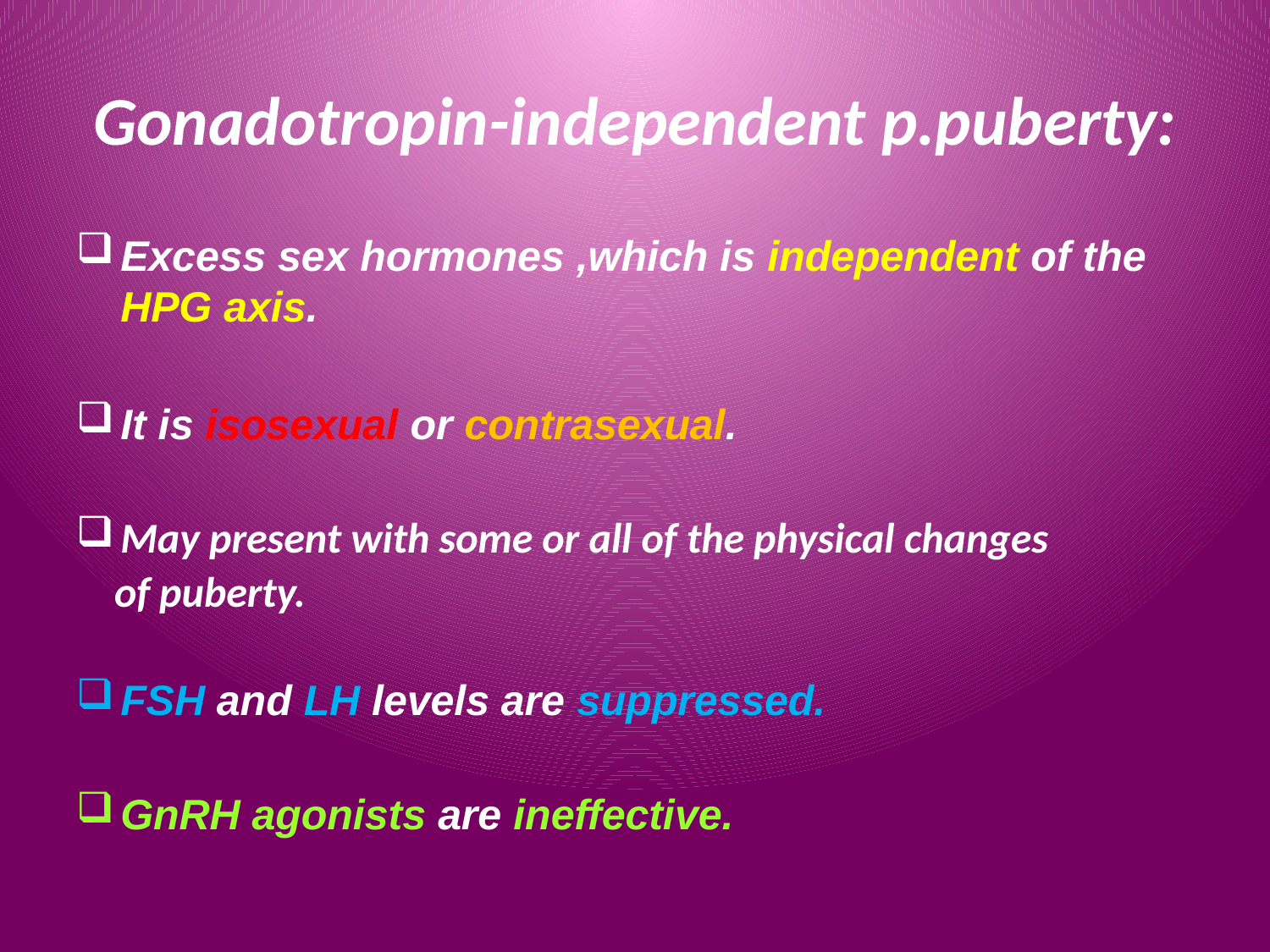

# Gonadotropin-independent p.puberty:
Excess sex hormones ,which is independent of the HPG axis.

It is isosexual or contrasexual.

May present with some or all of the physical changes
    of puberty.

FSH and LH levels are suppressed.

GnRH agonists are ineffective.